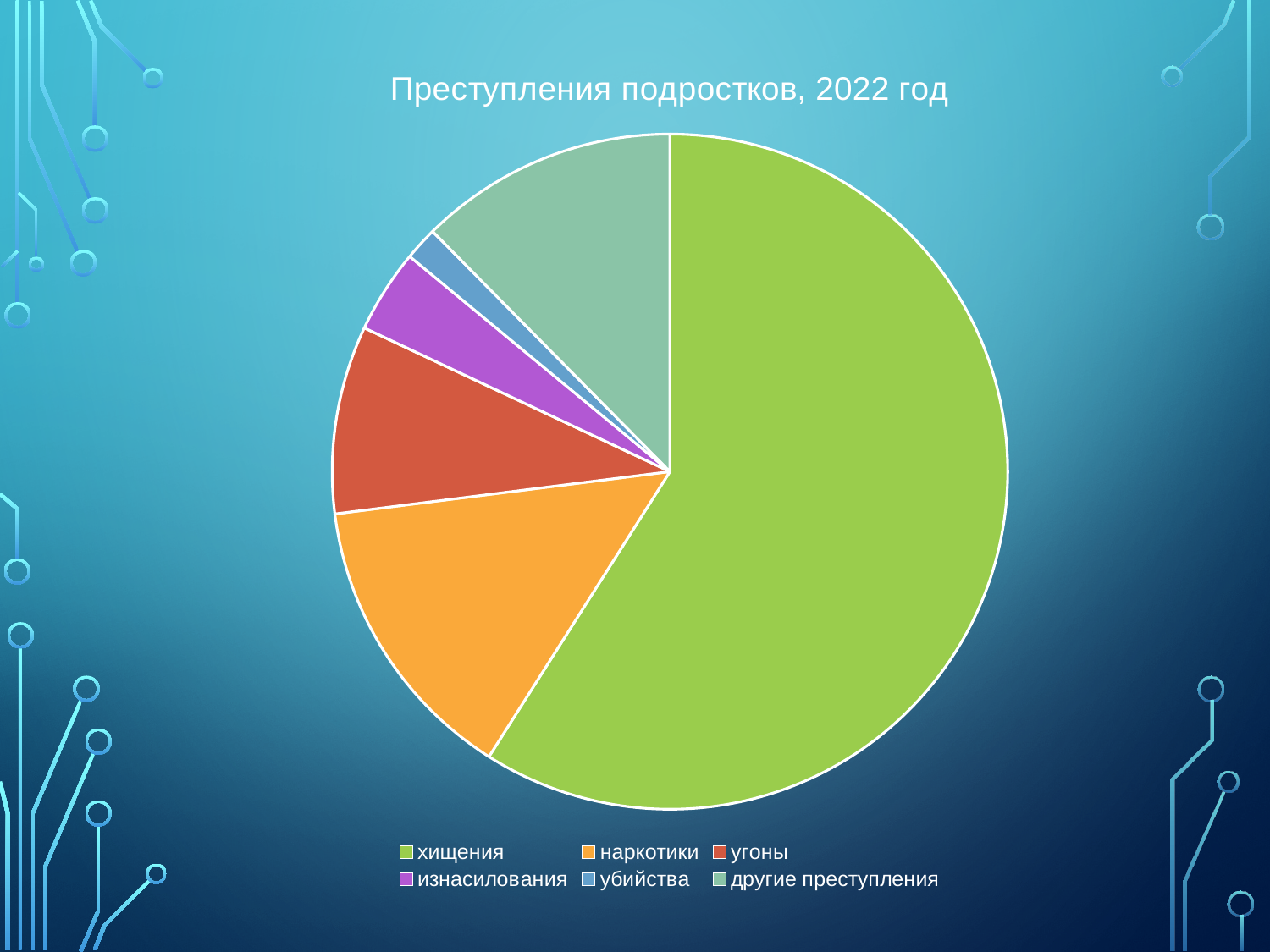

### Chart: Преступления подростков, 2022 год

| Category | Преступления подростков |
|---|---|
| хищения | 59.0 |
| наркотики | 14.0 |
| угоны | 9.0 |
| изнасилования | 4.0 |
| убийства | 1.6 |
| другие преступления | 12.4 |